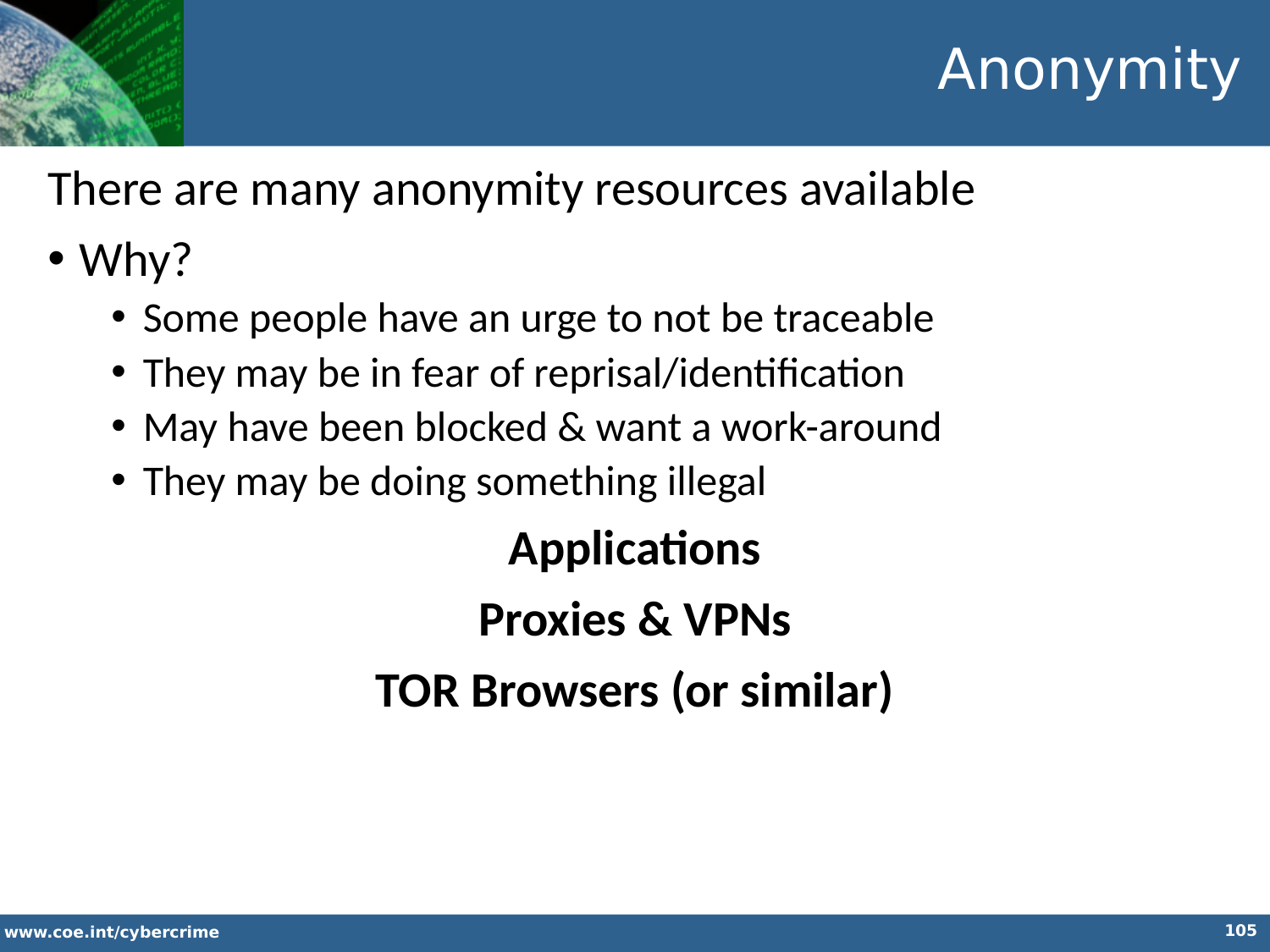

Anonymity
There are many anonymity resources available
Why?
Some people have an urge to not be traceable
They may be in fear of reprisal/identification
May have been blocked & want a work-around
They may be doing something illegal
Applications
Proxies & VPNs
TOR Browsers (or similar)